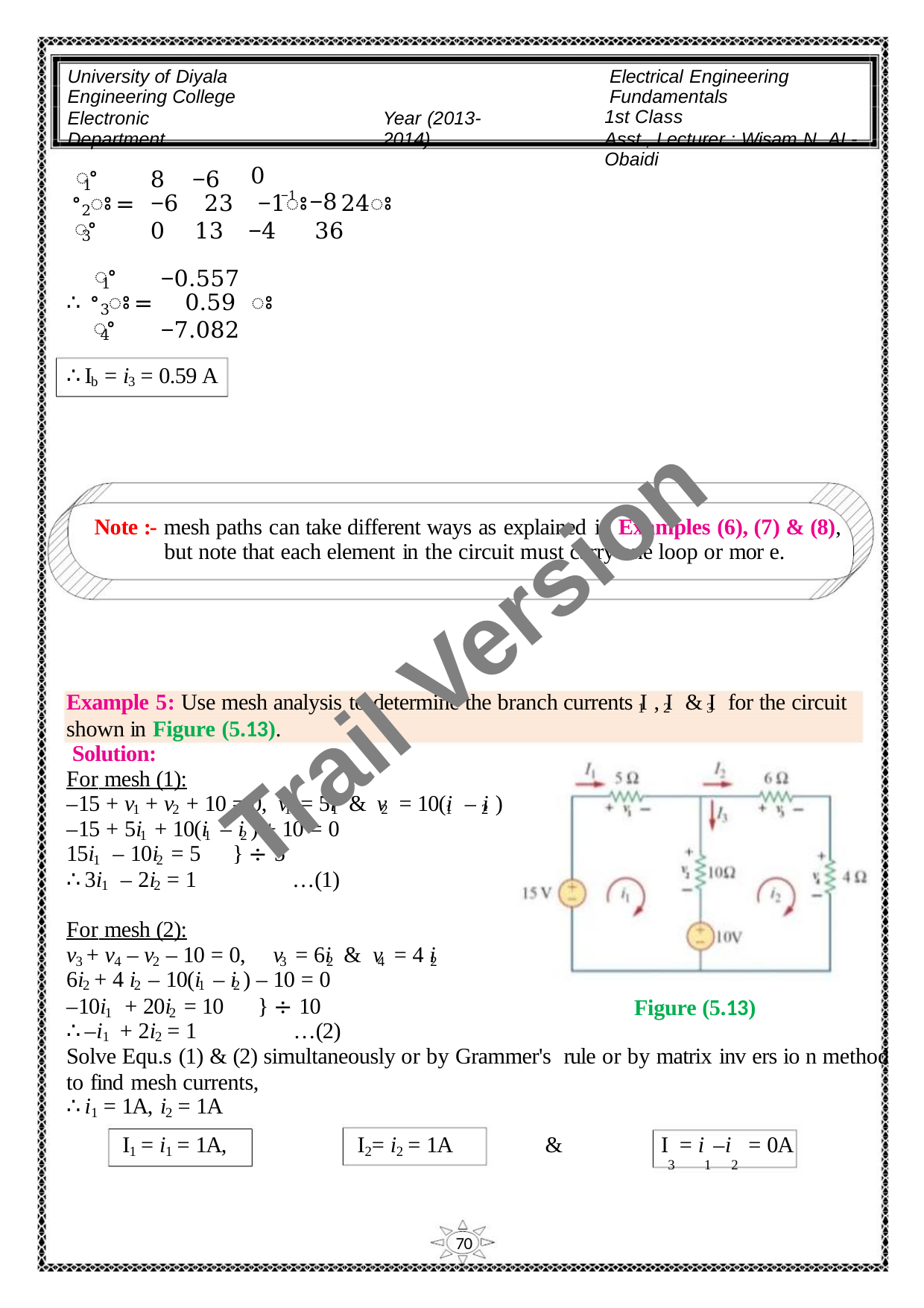

University of Diyala
Engineering College
Electronic Department
Electrical Engineering Fundamentals
1st Class
Asst., Lecturer : Wisam N. AL-Obaidi
Year (2013-2014)
0
−1 −8
ꢀ
8
−6
1
 ꢀ ꢁ = −6 23 −1ꢁ  24ꢁ
2
ꢀ
0
13 −4
36
3
ꢀ
−0.557
1
∴  ꢀ ꢁ =  0.59 ꢁ
3
ꢀ
−7.082
4
∴ I = i = 0.59 A
b
3
Note :- mesh paths can take different ways as explained in Examples (6), (7) & (8),
but note that each element in the circuit must carry one loop or mor e.
Trail Version
Trail Version
Trail Version
Trail Version
Trail Version
Trail Version
Trail Version
Trail Version
Trail Version
Trail Version
Trail Version
Trail Version
Trail Version
Example 5: Use mesh analysis to determine the branch currents I , I & I for the circuit
1
2
3
shown in Figure (5.13).
Solution:
For mesh (1):
–15 + v + v + 10 = 0, v = 5i & v = 10(i – i )
1
2
1
1
2
1
2
–15 + 5i + 10(i – i ) + 10 = 0
1
1
2
15i – 10i = 5 } ÷ 5
1
2
∴ 3i – 2i = 1
…(1)
1
2
For mesh (2):
v + v – v – 10 = 0, v = 6i & v = 4 i
3
4
2
3
2
4
2
6i + 4 i – 10(i – i ) – 10 = 0
2
2
1
2
Figure (5.13)
–10i + 20i = 10 } ÷ 10
1
2
∴ –i + 2i = 1
…(2)
1
2
Solve Equ.s (1) & (2) simultaneously or by Grammer's rule or by matrix inv ers io n method
to find mesh currents,
∴ i = 1A, i = 1A
1
2
I = i = 1A,
I = i = 1A
&
I = i –i = 0A
3 1 2
1
1
2
2
70